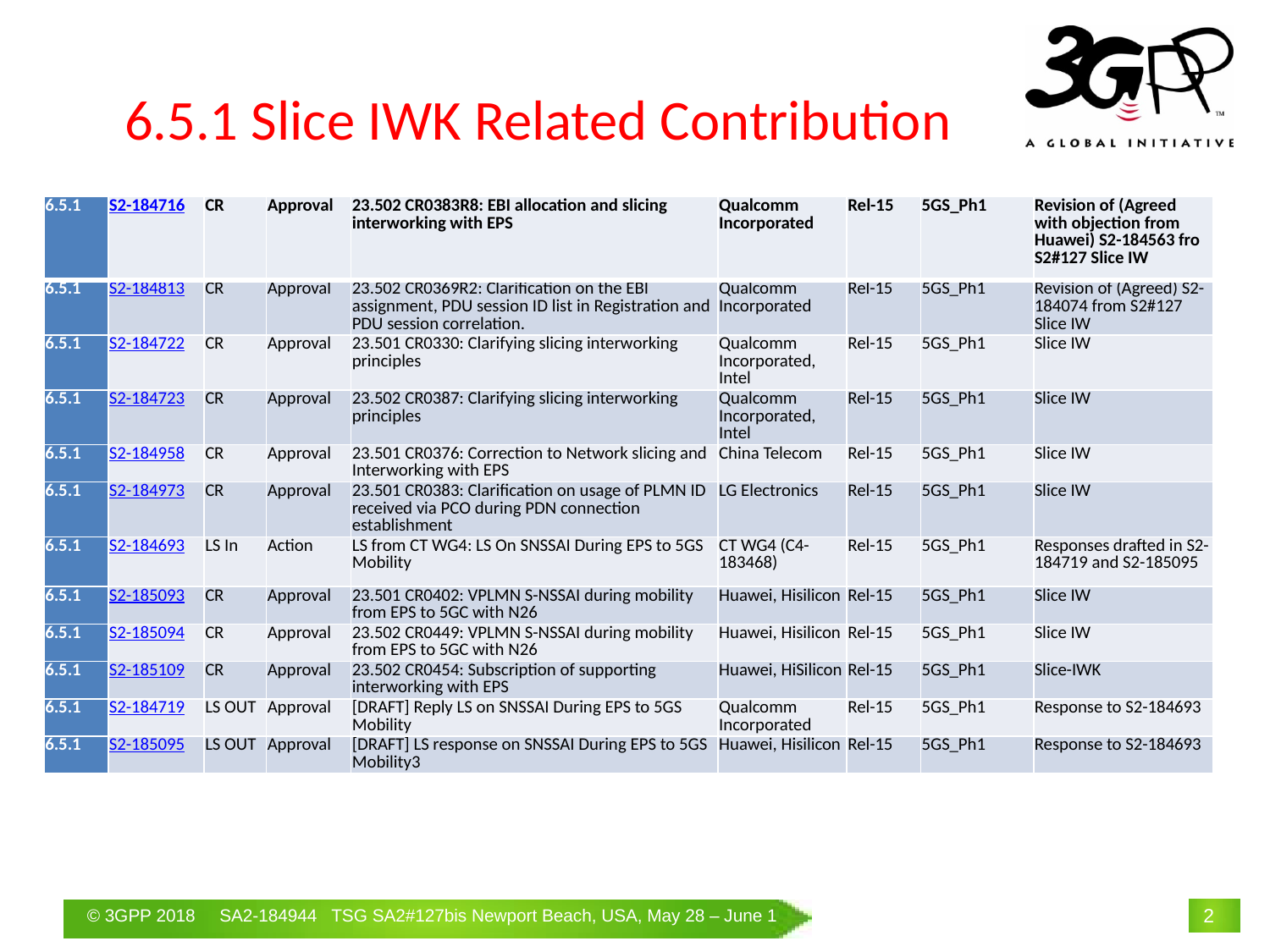

# 6.5.1 Slice IWK Related Contribution
| 6.5.1 | S2-184716 | CR | Approval | 23.502 CR0383R8: EBI allocation and slicing interworking with EPS | Qualcomm Incorporated | Rel-15 | 5GS\_Ph1 | Revision of (Agreed with objection from Huawei) S2-184563 fro S2#127 Slice IW |
| --- | --- | --- | --- | --- | --- | --- | --- | --- |
| 6.5.1 | S2-184813 | CR | Approval | 23.502 CR0369R2: Clarification on the EBI assignment, PDU session ID list in Registration and PDU session correlation. | Qualcomm Incorporated | Rel-15 | 5GS\_Ph1 | Revision of (Agreed) S2-184074 from S2#127 Slice IW |
| 6.5.1 | S2-184722 | CR | Approval | 23.501 CR0330: Clarifying slicing interworking principles | Qualcomm Incorporated, Intel | Rel-15 | 5GS\_Ph1 | Slice IW |
| 6.5.1 | S2-184723 | CR | Approval | 23.502 CR0387: Clarifying slicing interworking principles | Qualcomm Incorporated, Intel | Rel-15 | 5GS\_Ph1 | Slice IW |
| 6.5.1 | S2-184958 | CR | Approval | 23.501 CR0376: Correction to Network slicing and Interworking with EPS | China Telecom | Rel-15 | 5GS\_Ph1 | Slice IW |
| 6.5.1 | S2-184973 | CR | Approval | 23.501 CR0383: Clarification on usage of PLMN ID received via PCO during PDN connection establishment | LG Electronics | Rel-15 | 5GS\_Ph1 | Slice IW |
| 6.5.1 | S2-184693 | LS In | Action | LS from CT WG4: LS On SNSSAI During EPS to 5GS Mobility | CT WG4 (C4-183468) | Rel-15 | 5GS\_Ph1 | Responses drafted in S2-184719 and S2-185095 |
| 6.5.1 | S2-185093 | CR | Approval | 23.501 CR0402: VPLMN S-NSSAI during mobility from EPS to 5GC with N26 | Huawei, Hisilicon | Rel-15 | 5GS\_Ph1 | Slice IW |
| 6.5.1 | S2-185094 | CR | Approval | 23.502 CR0449: VPLMN S-NSSAI during mobility from EPS to 5GC with N26 | Huawei, Hisilicon | Rel-15 | 5GS\_Ph1 | Slice IW |
| 6.5.1 | S2-185109 | CR | Approval | 23.502 CR0454: Subscription of supporting interworking with EPS | Huawei, HiSilicon | Rel-15 | 5GS\_Ph1 | Slice-IWK |
| 6.5.1 | S2-184719 | LS OUT | Approval | [DRAFT] Reply LS on SNSSAI During EPS to 5GS Mobility | Qualcomm Incorporated | Rel-15 | 5GS\_Ph1 | Response to S2-184693 |
| 6.5.1 | S2-185095 | LS OUT | Approval | [DRAFT] LS response on SNSSAI During EPS to 5GS Mobility3 | Huawei, Hisilicon | Rel-15 | 5GS\_Ph1 | Response to S2-184693 |